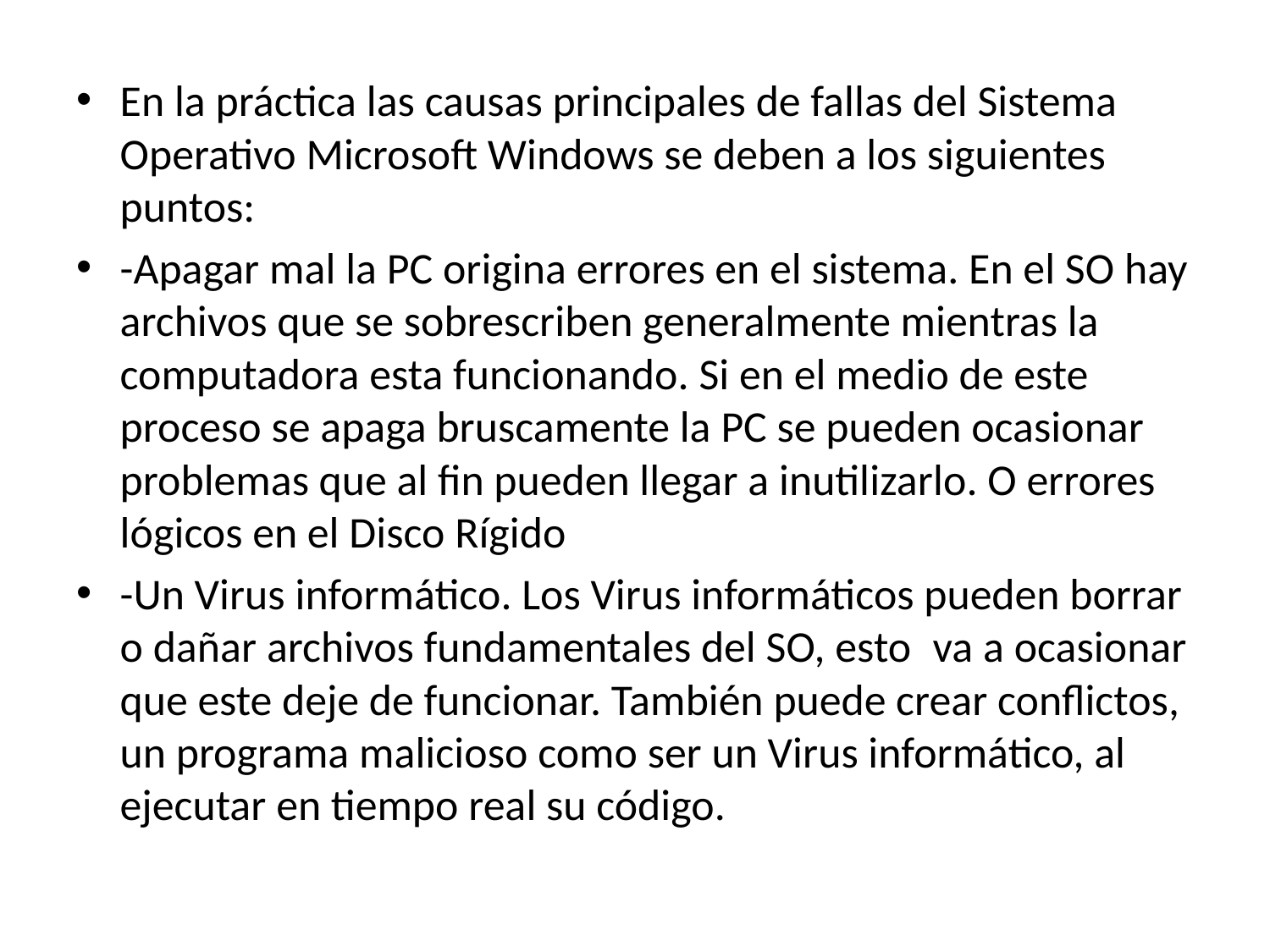

En la práctica las causas principales de fallas del Sistema Operativo Microsoft Windows se deben a los siguientes puntos:
-Apagar mal la PC origina errores en el sistema. En el SO hay archivos que se sobrescriben generalmente mientras la computadora esta funcionando. Si en el medio de este proceso se apaga bruscamente la PC se pueden ocasionar problemas que al fin pueden llegar a inutilizarlo. O errores lógicos en el Disco Rígido
-Un Virus informático. Los Virus informáticos pueden borrar o dañar archivos fundamentales del SO, esto  va a ocasionar que este deje de funcionar. También puede crear conflictos, un programa malicioso como ser un Virus informático, al ejecutar en tiempo real su código.